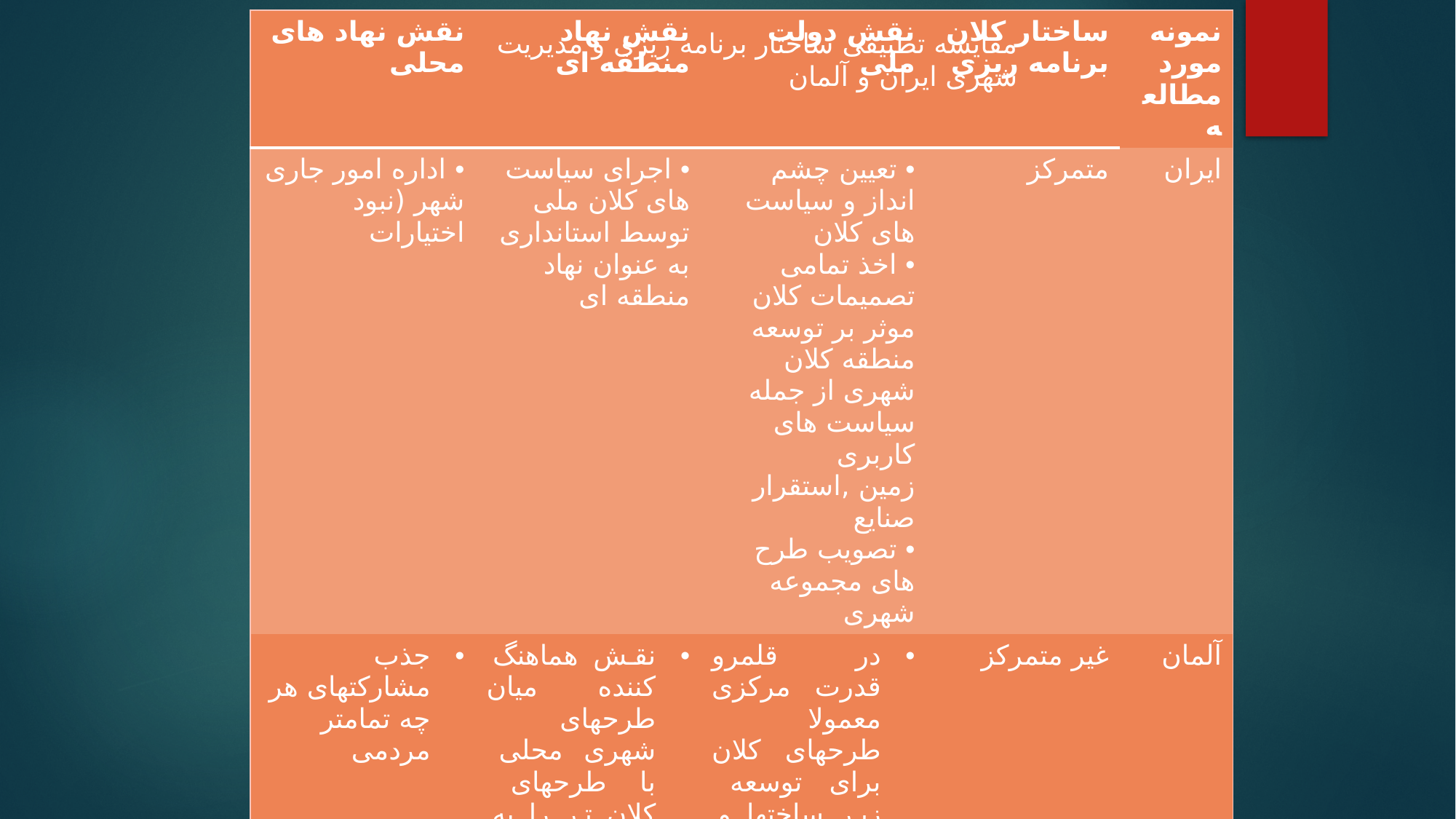

| نقش نهاد های محلی | نقش نهاد منطقه ای | نقش دولت ملی | ساختار کلان برنامه ریزی | نمونه مورد مطالعه |
| --- | --- | --- | --- | --- |
| اداره امور جاری شهر (نبود اختیارات | اجرای سیاست های کلان ملی توسط استانداری به عنوان نهاد منطقه ای | تعیین چشم انداز و سیاست های کلان اخذ تمامی تصمیمات کلان موثر بر توسعه منطقه کلان شهری از جمله سیاست های کاربری زمین ,استقرار صنایع تصویب طرح های مجموعه شهری | متمرکز | ایران |
| جذب مشارکتهای هر چه تمامتر مردمی | نقش هماهنگ کننده میان طرحهای شهری محلی با طرحهای کلان تر را به عهده دارند. | در قلمرو قدرت مرکزی معمولا طرحهای کلان برای توسعه زیر ساختها و جهت گیری های کلان توسعه برای تهیه طرحهای پایین دست تهیه میشود. | غیر متمرکز | آلمان |
مقایسه تطبیقی ساختار برنامه ریزی و مدیریت شهری ایران و آلمان